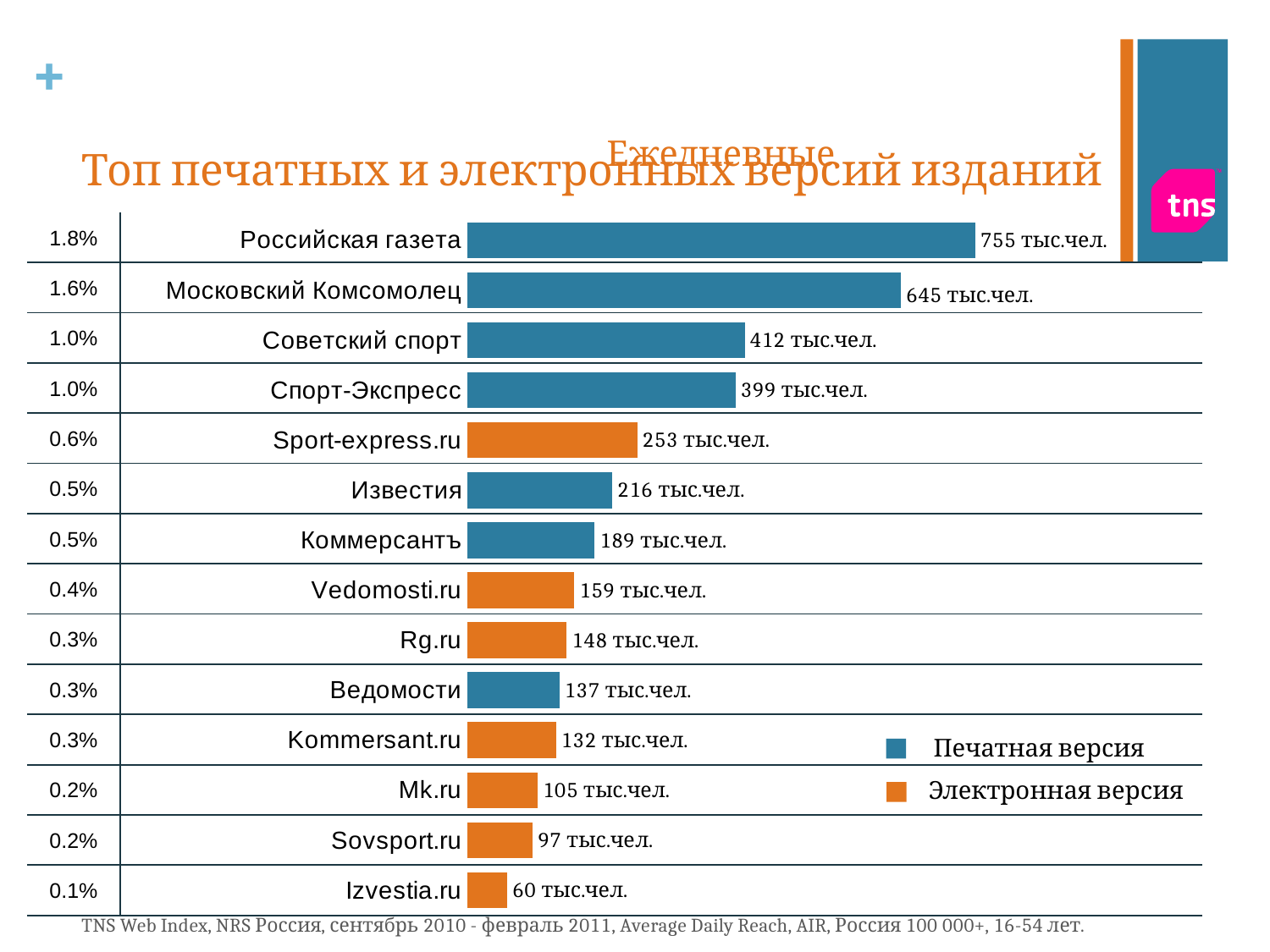

# Топ печатных и электронных версий изданий
Ежедневные

### Chart

| Category | Столбец2 |
|---|---|
| Российская газета | 754.9 |
| Московский Комсомолец | 644.8 |
| Советский спорт | 412.3 |
| Спорт-Экспресс | 398.7 |
| Sport-express.ru | 253.1 |
| Известия | 215.7 |
| Коммерсантъ | 189.4 |
| Vedomosti.ru | 159.1 |
| Rg.ru | 147.9 |
| Ведомости | 137.0 |
| Kommersant.ru | 131.8 |
| Mk.ru | 104.6 |
| Sovsport.ru | 97.4 |
| Izvestia.ru | 59.9 |
| 1.8% |  |
| --- | --- |
| 1.6% |  |
| 1.0% |  |
| 1.0% |  |
| 0.6% |  |
| 0.5% |  |
| 0.5% |  |
| 0.4% |  |
| 0.3% |  |
| 0.3% |  |
| 0.3% |  |
| 0.2% |  |
| 0.2% |  |
| 0.1% |  |
Печатная версия

Электронная версия

TNS Web Index, NRS Россия, сентябрь 2010 - февраль 2011, Average Daily Reach, AIR, Россия 100 000+, 16-54 лет.